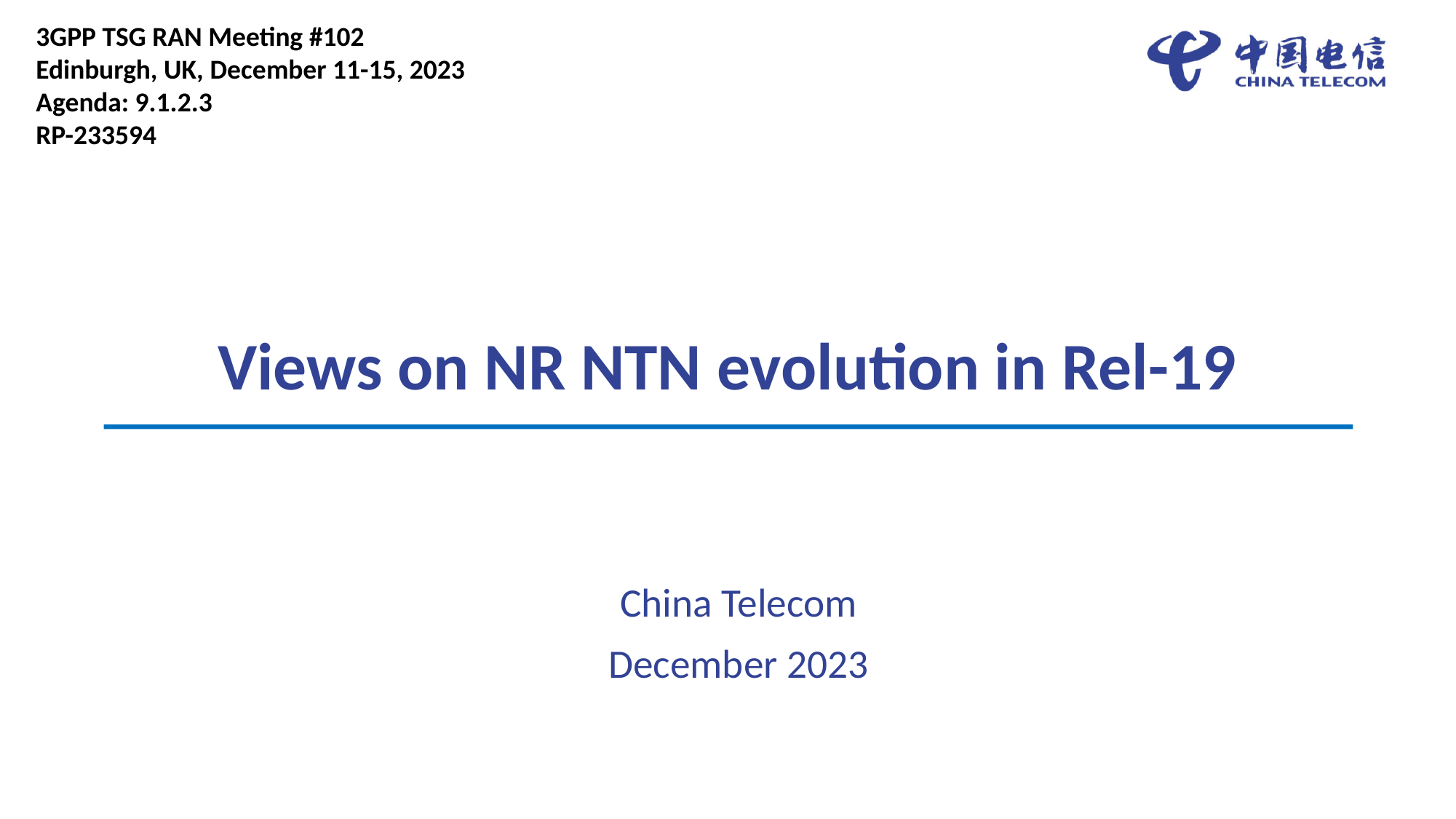

3GPP TSG RAN Meeting #102
Edinburgh, UK, December 11-15, 2023
Agenda: 9.1.2.3
RP-233594
# Views on NR NTN evolution in Rel-19
China Telecom
December 2023